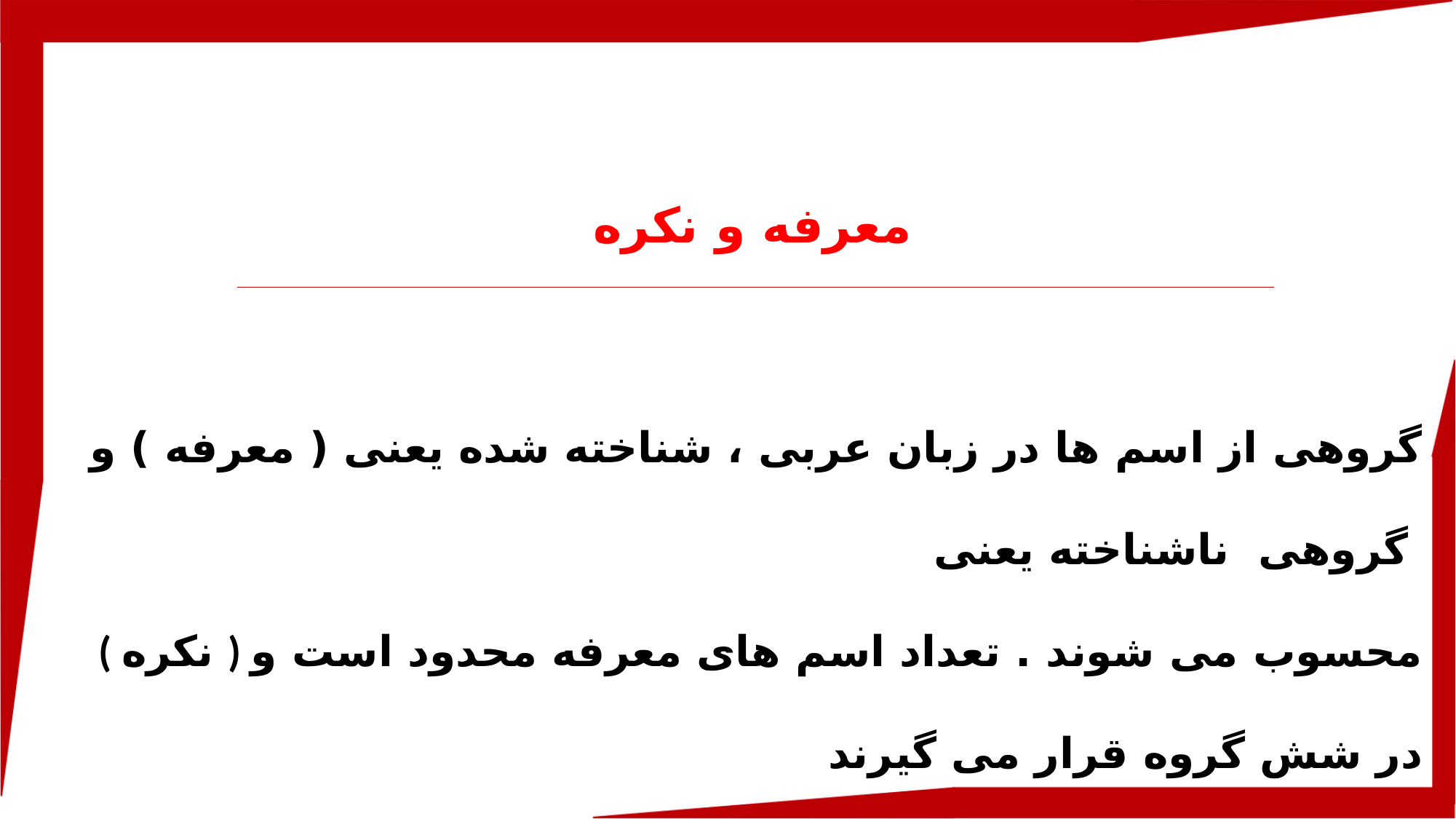

معرفه و نکره

گروهی از اسم ها در زبان عربی ، شناخته شده یعنی ( معرفه ) و گروهی  ناشناخته یعنی
 ( نکره ) محسوب می شوند . تعداد اسم های معرفه محدود است و در شش گروه قرار می گیرند